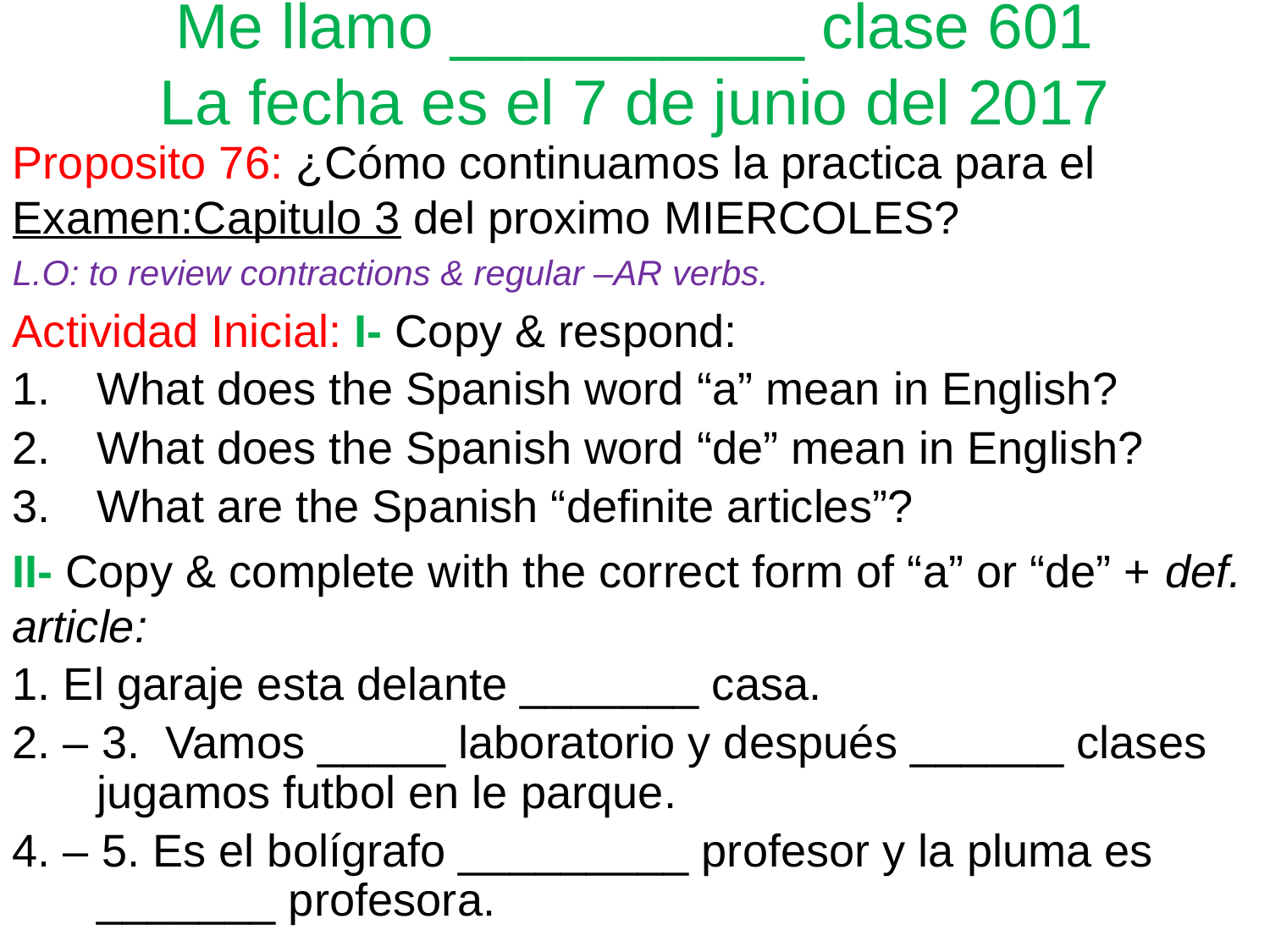

Me llamo __________ clase 601
La fecha es el 7 de junio del 2017
Proposito 76: ¿Cómo continuamos la practica para el Examen:Capitulo 3 del proximo MIERCOLES?
L.O: to review contractions & regular –AR verbs.
Actividad Inicial: I- Copy & respond:
What does the Spanish word “a” mean in English?
What does the Spanish word “de” mean in English?
What are the Spanish “definite articles”?
II- Copy & complete with the correct form of “a” or “de” + def. article:
1. El garaje esta delante _______ casa.
2. – 3.  Vamos _____ laboratorio y después ______ clases jugamos futbol en le parque.
4. – 5. Es el bolígrafo _________ profesor y la pluma es _______ profesora.